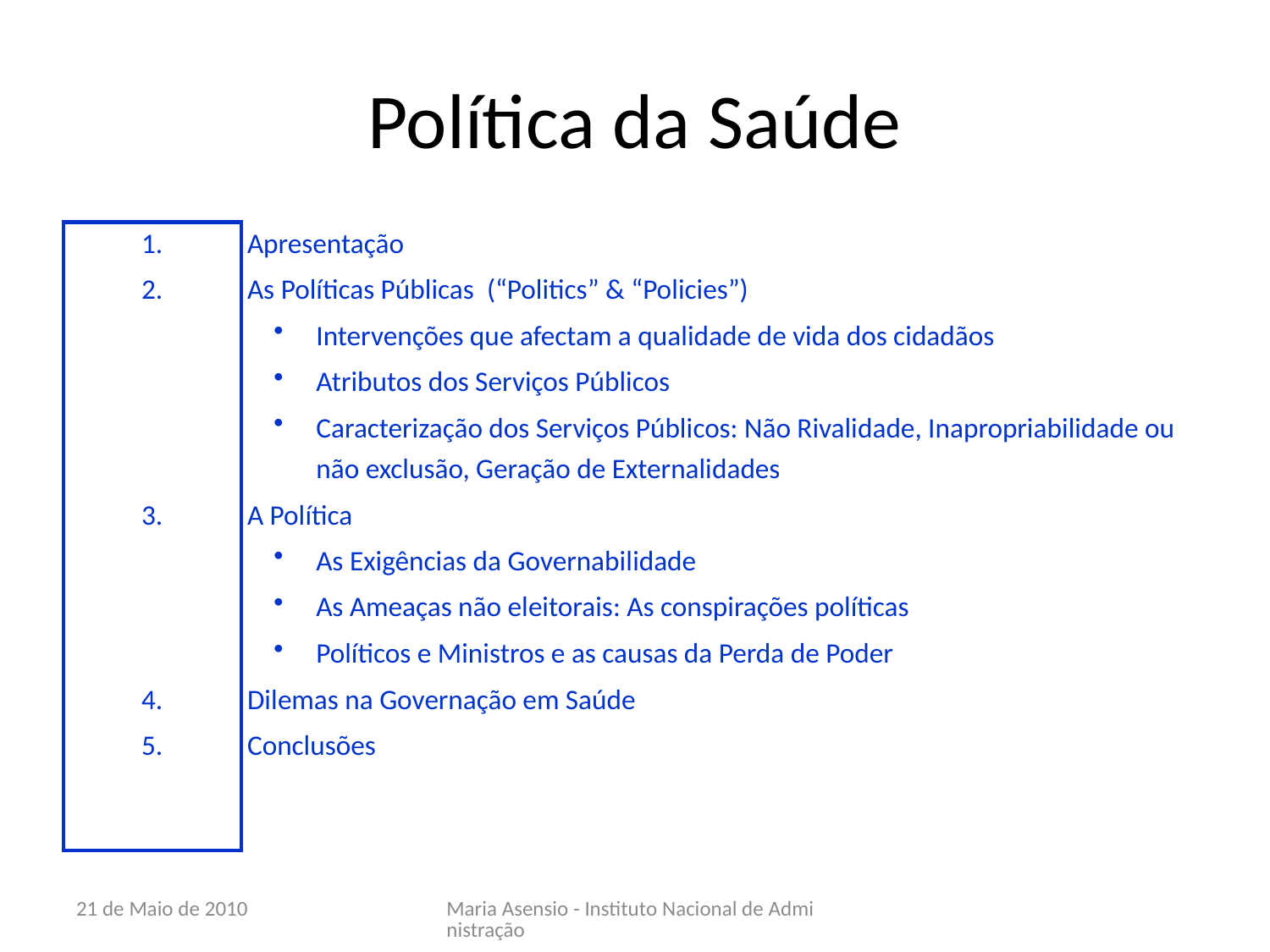

# Política da Saúde
Apresentação
As Políticas Públicas  (“Politics” & “Policies”)
Intervenções que afectam a qualidade de vida dos cidadãos
Atributos dos Serviços Públicos
Caracterização dos Serviços Públicos: Não Rivalidade, Inapropriabilidade ou não exclusão, Geração de Externalidades
A Política
As Exigências da Governabilidade
As Ameaças não eleitorais: As conspirações políticas
Políticos e Ministros e as causas da Perda de Poder
Dilemas na Governação em Saúde
Conclusões

21 de Maio de 2010
Maria Asensio - Instituto Nacional de Administração